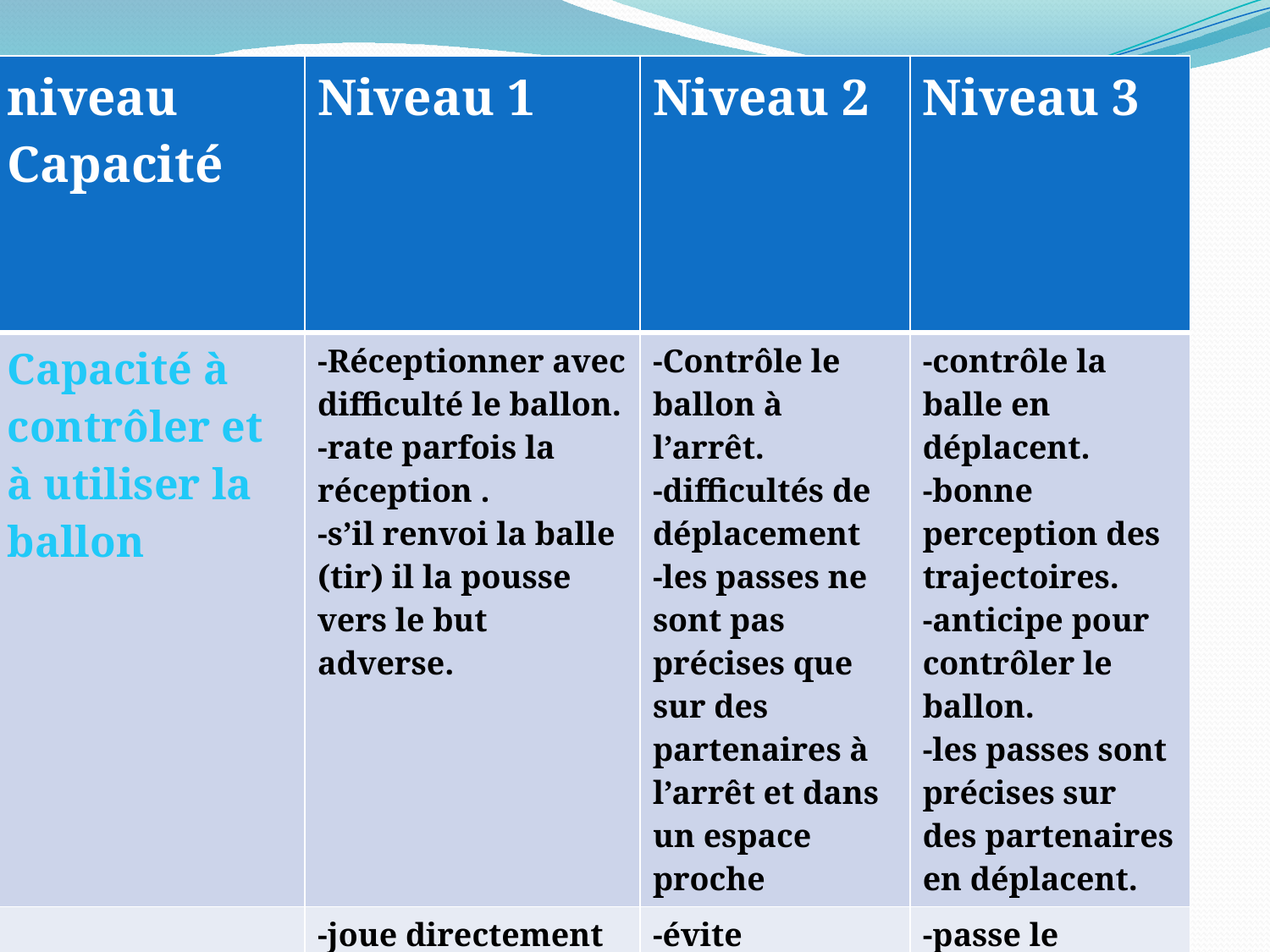

| niveau Capacité | Niveau 1 | Niveau 2 | Niveau 3 |
| --- | --- | --- | --- |
| Capacité à contrôler et à utiliser la ballon | -Réceptionner avec difficulté le ballon. -rate parfois la réception . -s’il renvoi la balle (tir) il la pousse vers le but adverse. | -Contrôle le ballon à l’arrêt. -difficultés de déplacement  -les passes ne sont pas précises que sur des partenaires à l’arrêt et dans un espace proche | -contrôle la balle en déplacent. -bonne perception des trajectoires. -anticipe pour contrôler le ballon. -les passes sont précises sur des partenaires en déplacent. |
| Capacité à réaliser une action en attaque | -joue directement devant lui sans intention précise. -se débarrasse du ballon soit vers un partenaire. soit vers le but. | -évite l’affrontement avec l’adversaire en passant à un partenaire, tirant au but. -reste spectateur après l’action | -passe le défenseur soit seul(en dribblant) soit à deux (fixer et passer) -continue son action après la passe réussi souvent son tir au but |